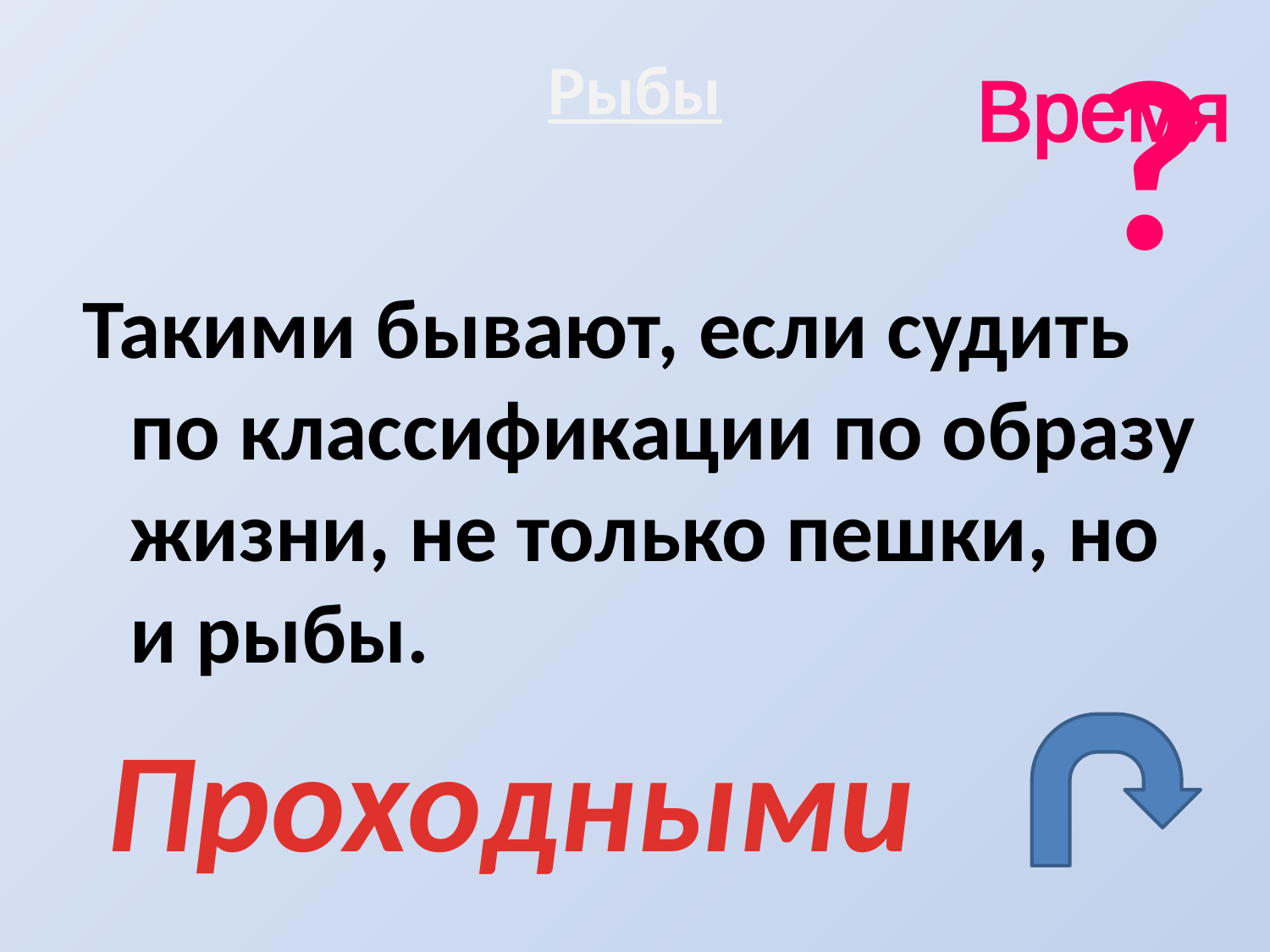

?
# Рыбы
Время
Такими бывают, если судить по классификации по образу жизни, не только пешки, но и рыбы.

Проходными